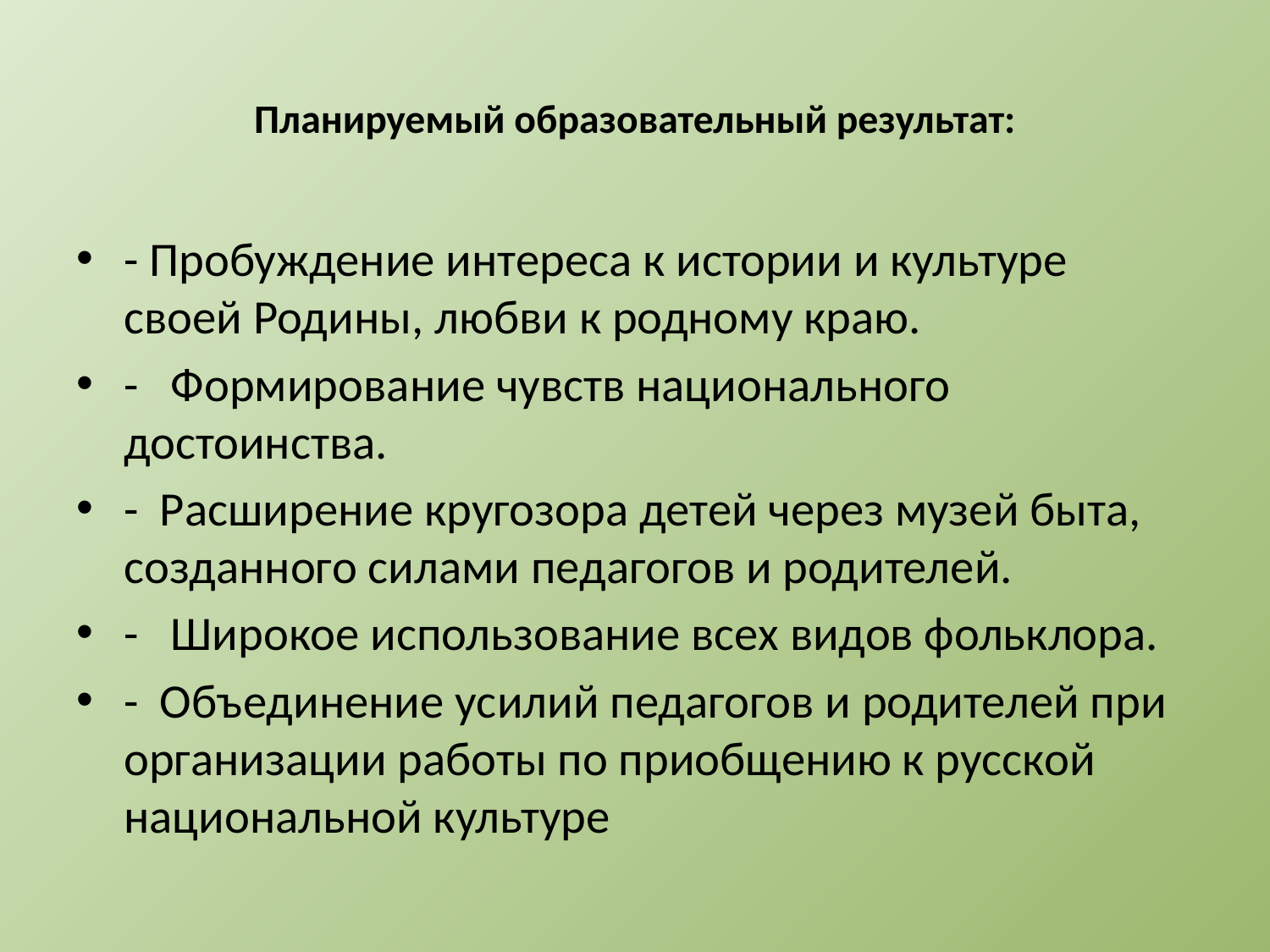

# Планируемый образовательный результат:
- Пробуждение интереса к истории и культуре своей Родины, любви к родному краю.
-   Формирование чувств национального достоинства.
-  Расширение кругозора детей через музей быта, созданного силами педагогов и родителей.
-   Широкое использование всех видов фольклора.
-  Объединение усилий педагогов и родителей при организации работы по приобщению к русской национальной культуре